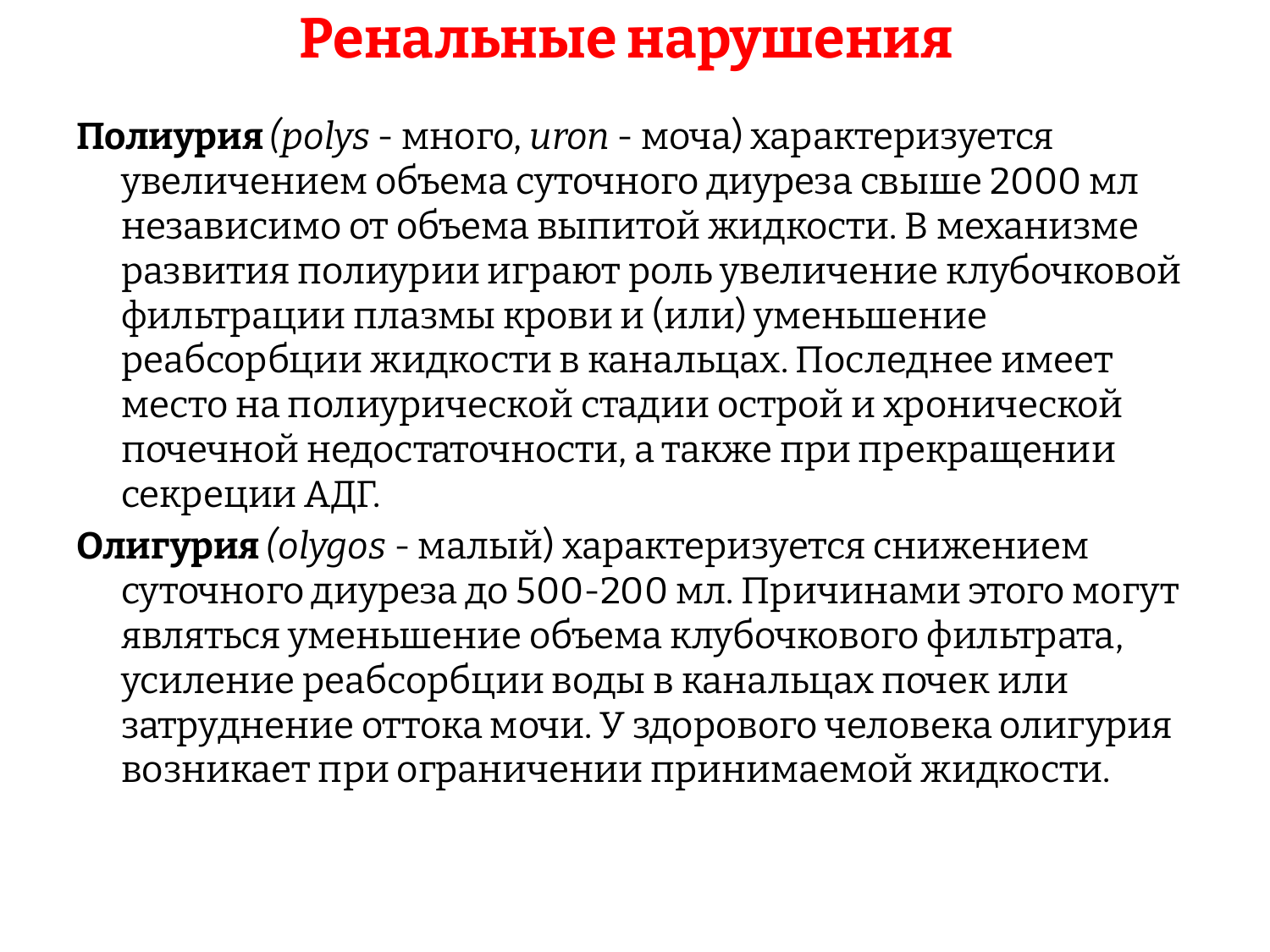

# Ренальные нарушения
Полиурия (polys - много, uron - моча) характеризуется увеличением объема суточного диуреза свыше 2000 мл независимо от объема выпитой жидкости. В механизме развития полиурии играют роль увеличение клубочковой фильтрации плазмы крови и (или) уменьшение реабсорбции жидкости в канальцах. Последнее имеет место на полиурической стадии острой и хронической почечной недостаточности, а также при прекращении секреции АДГ.
Олигурия (olygos - малый) характеризуется снижением суточного диуреза до 500-200 мл. Причинами этого могут являться уменьшение объема клубочкового фильтрата, усиление реабсорбции воды в канальцах почек или затруднение оттока мочи. У здорового человека олигурия возникает при ограничении принимаемой жидкости.